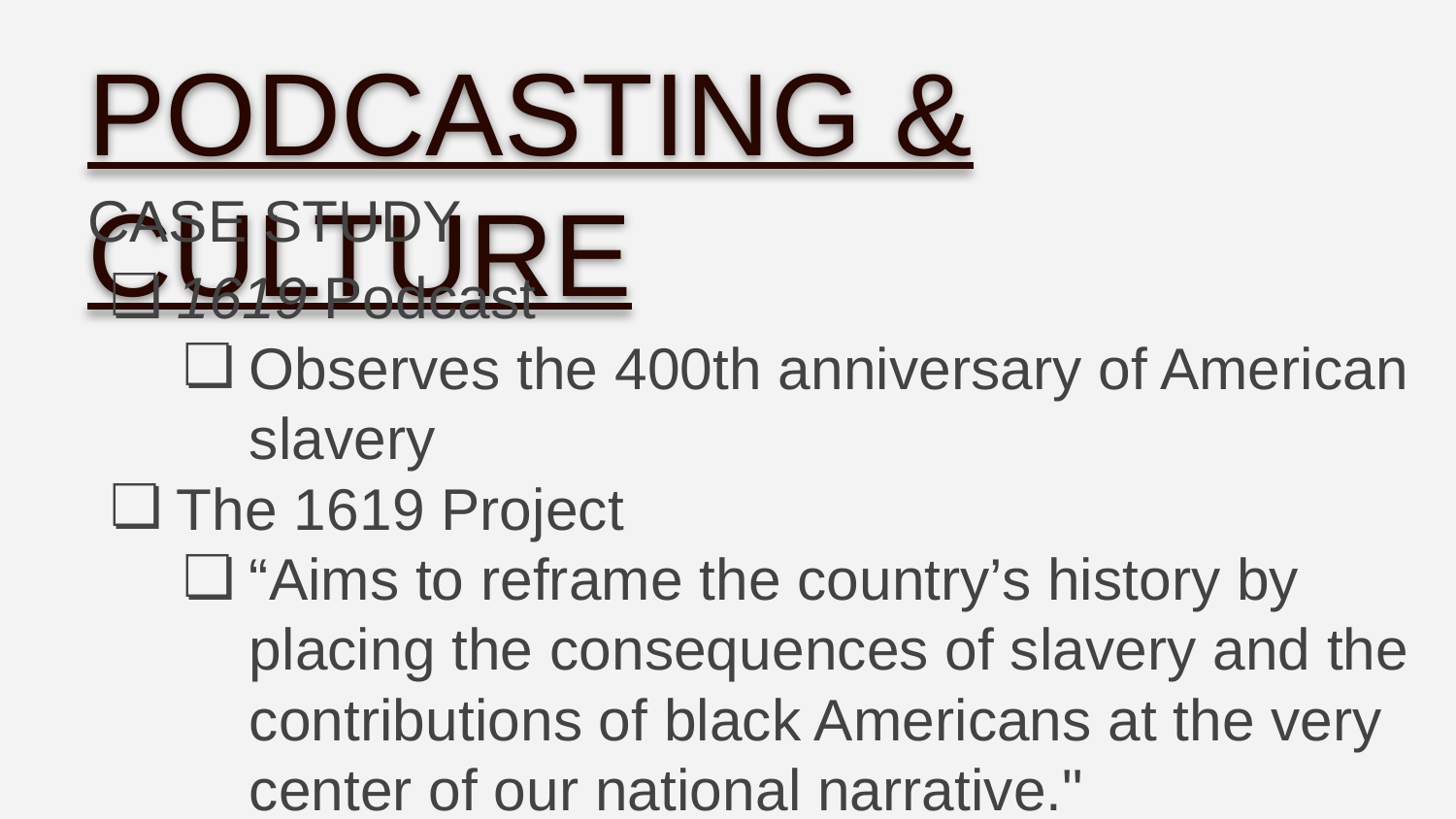

PODCASTING & CULTURE
CASE STUDY
1619 Podcast
Observes the 400th anniversary of American slavery
The 1619 Project
“Aims to reframe the country’s history by placing the consequences of slavery and the contributions of black Americans at the very center of our national narrative."
Controversy
Historical facts, contemporary politics, & future narratives